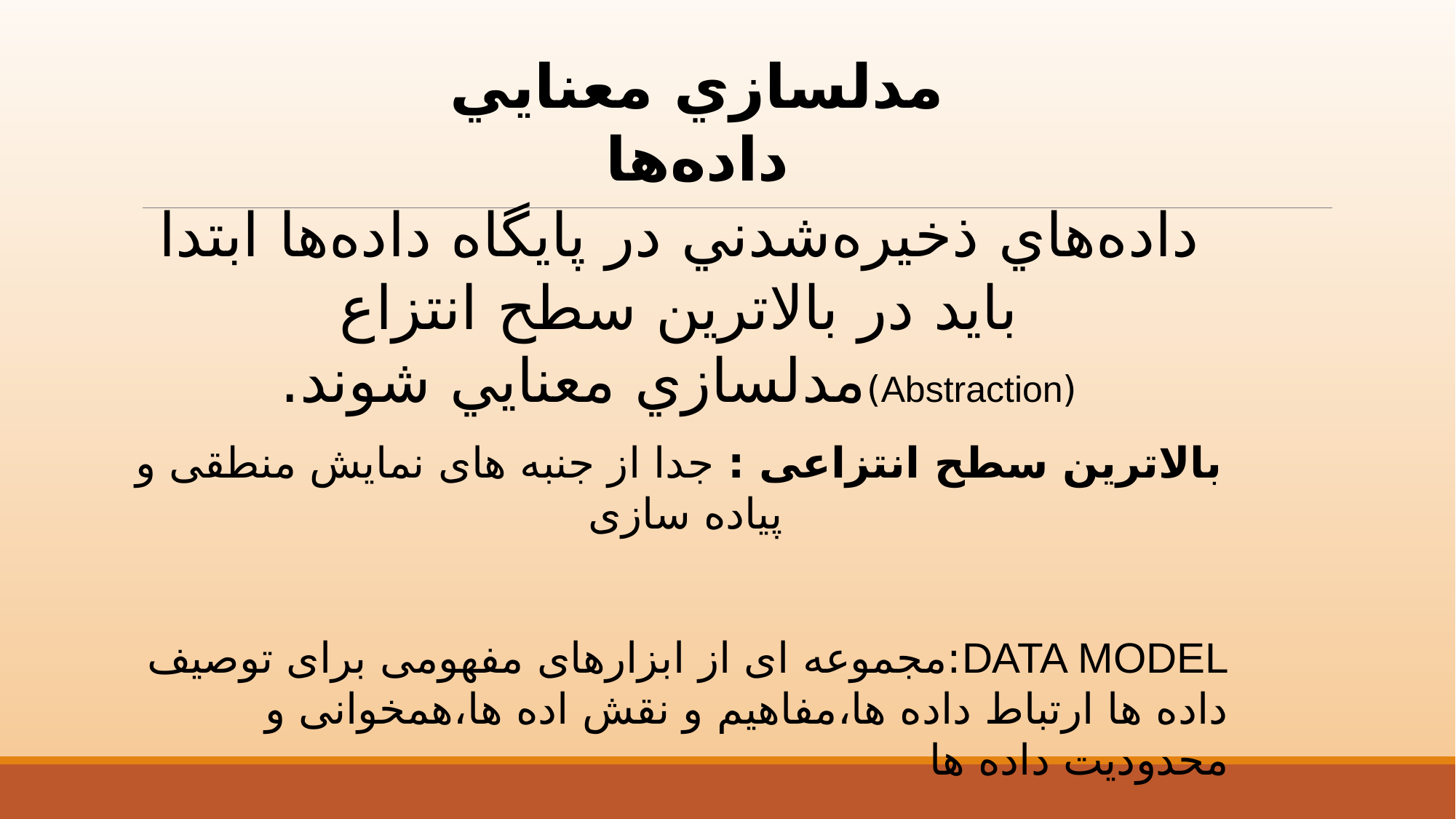

مدلسازي معنايي داده‌ها
داده‌هاي ذخيره‌شدني در پايگاه داده‌ها ابتدا بايد در بالاترين سطح انتزاع (Abstraction)مدلسازي معنايي شوند.
بالاترین سطح انتزاعی : جدا از جنبه های نمایش منطقی و پیاده سازی

DATA MODEL:مجموعه ای از ابزارهای مفهومی برای توصیف داده ها ارتباط داده ها،مفاهیم و نقش اده ها،همخوانی و محدودیت داده ها

انتزاع:فرآیند اختصار، فشرده‌سازی، و تلخیص اطّلاعات از طریق شناسائی، استخراج و سپس، جداسازی و پنهان‌سازی جزئیّات از کلیّات است.